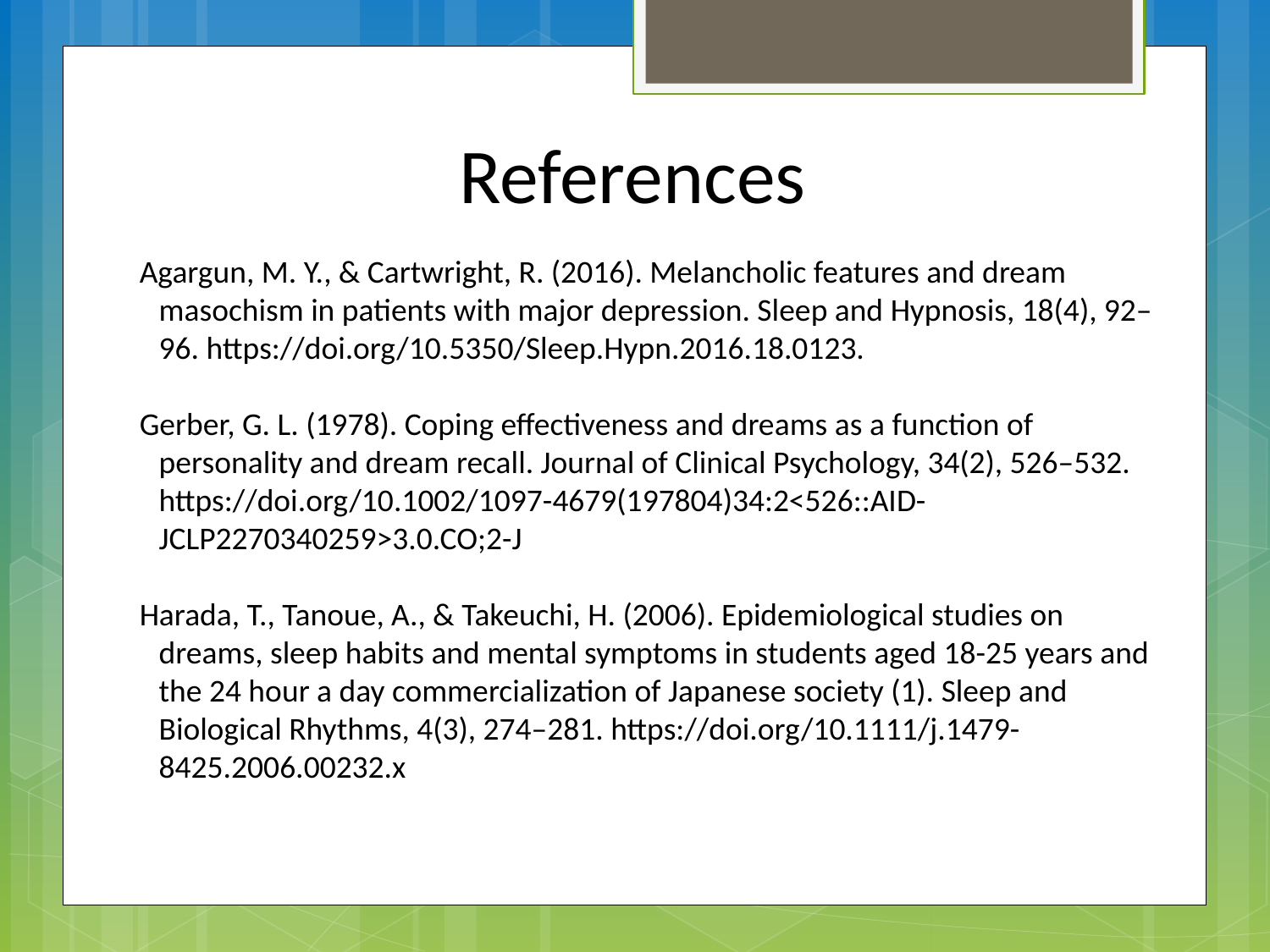

# References
Agargun, M. Y., & Cartwright, R. (2016). Melancholic features and dream masochism in patients with major depression. Sleep and Hypnosis, 18(4), 92–96. https://doi.org/10.5350/Sleep.Hypn.2016.18.0123.

Gerber, G. L. (1978). Coping effectiveness and dreams as a function of personality and dream recall. Journal of Clinical Psychology, 34(2), 526–532. https://doi.org/10.1002/1097-4679(197804)34:2<526::AID-JCLP2270340259>3.0.CO;2-J

Harada, T., Tanoue, A., & Takeuchi, H. (2006). Epidemiological studies on dreams, sleep habits and mental symptoms in students aged 18-25 years and the 24 hour a day commercialization of Japanese society (1). Sleep and Biological Rhythms, 4(3), 274–281. https://doi.org/10.1111/j.1479-8425.2006.00232.x